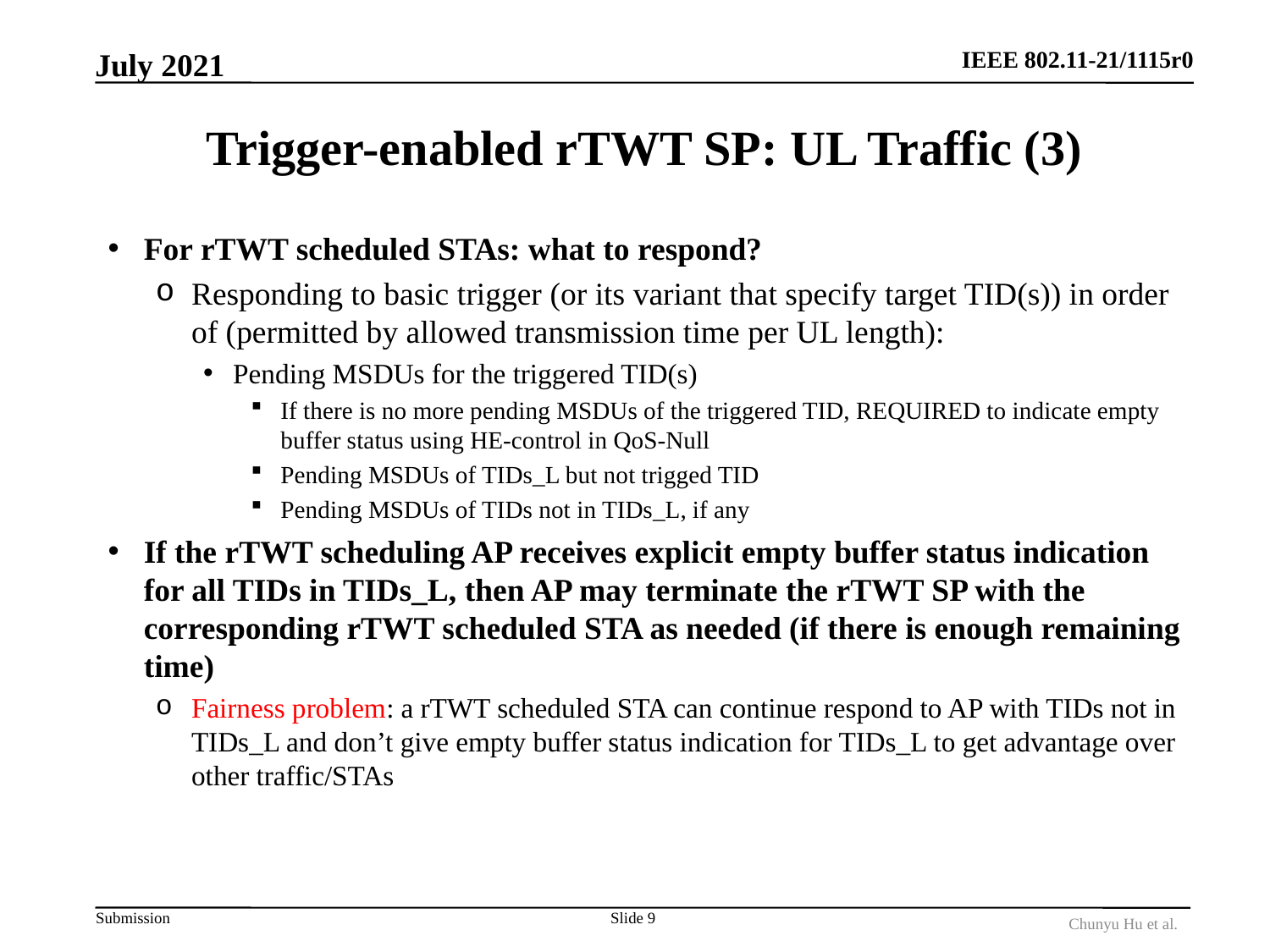

July 2021
# Trigger-enabled rTWT SP: UL Traffic (3)
For rTWT scheduled STAs: what to respond?
Responding to basic trigger (or its variant that specify target TID(s)) in order of (permitted by allowed transmission time per UL length):
Pending MSDUs for the triggered TID(s)
If there is no more pending MSDUs of the triggered TID, REQUIRED to indicate empty buffer status using HE-control in QoS-Null
Pending MSDUs of TIDs_L but not trigged TID
Pending MSDUs of TIDs not in TIDs_L, if any
If the rTWT scheduling AP receives explicit empty buffer status indication for all TIDs in TIDs_L, then AP may terminate the rTWT SP with the corresponding rTWT scheduled STA as needed (if there is enough remaining time)
Fairness problem: a rTWT scheduled STA can continue respond to AP with TIDs not in TIDs_L and don’t give empty buffer status indication for TIDs_L to get advantage over other traffic/STAs
Slide 9
Chunyu Hu et al.